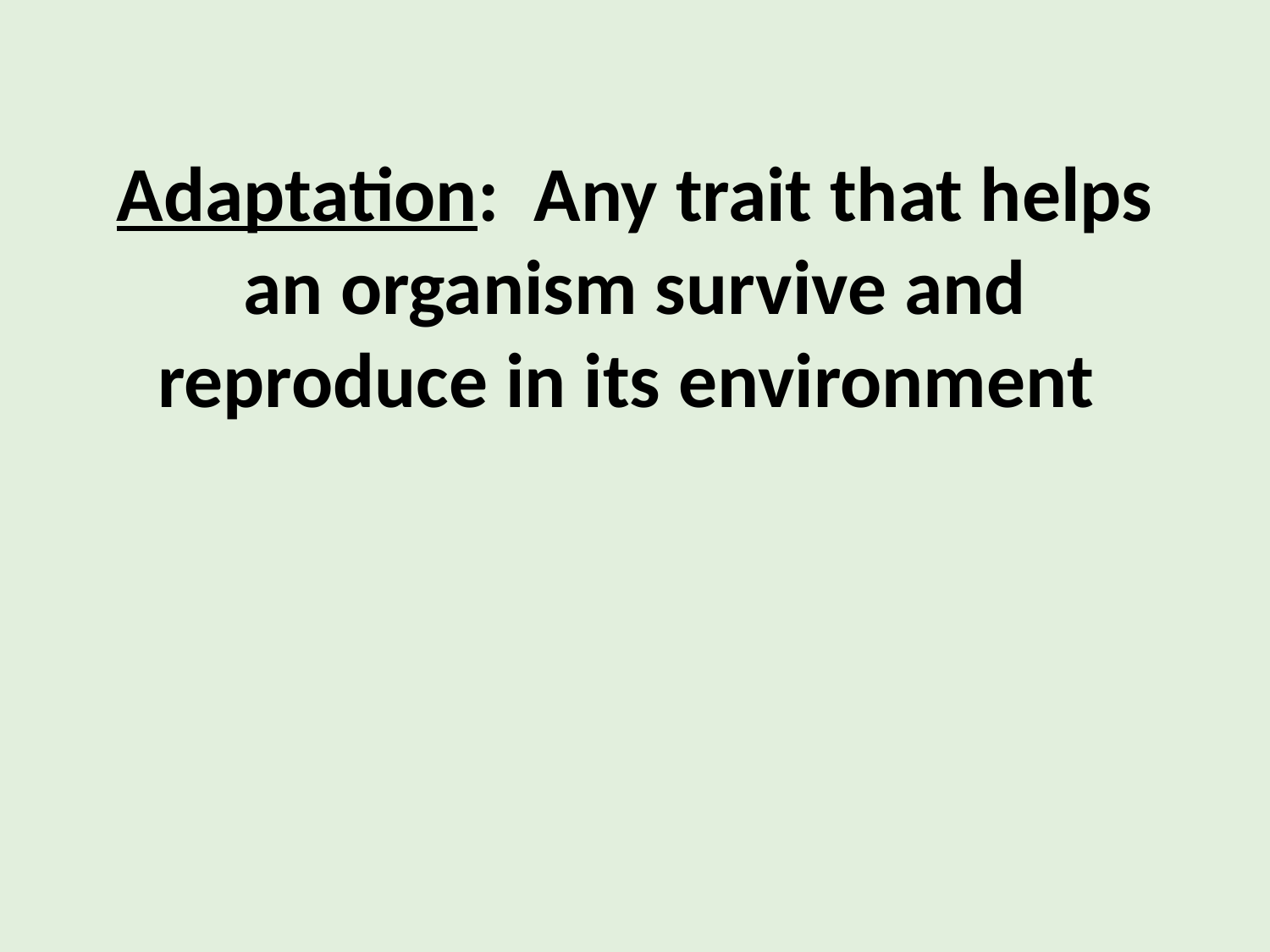

# Adaptation:  Any trait that helps an organism survive and reproduce in its environment